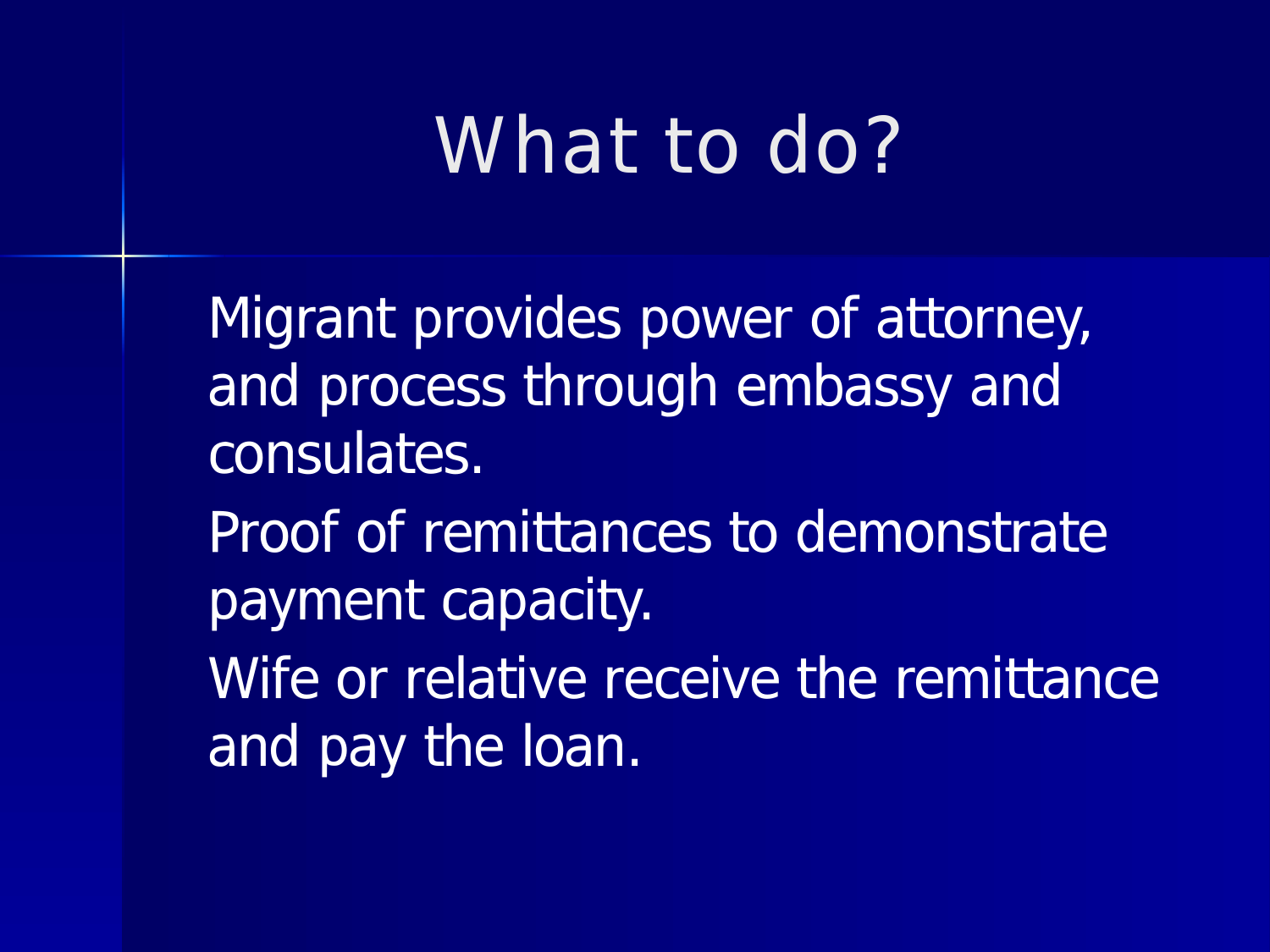

# What to do?
	Migrant provides power of attorney,   and process through embassy and consulates.
	Proof of remittances to demonstrate payment capacity.
	Wife or relative receive the remittance and pay the loan.